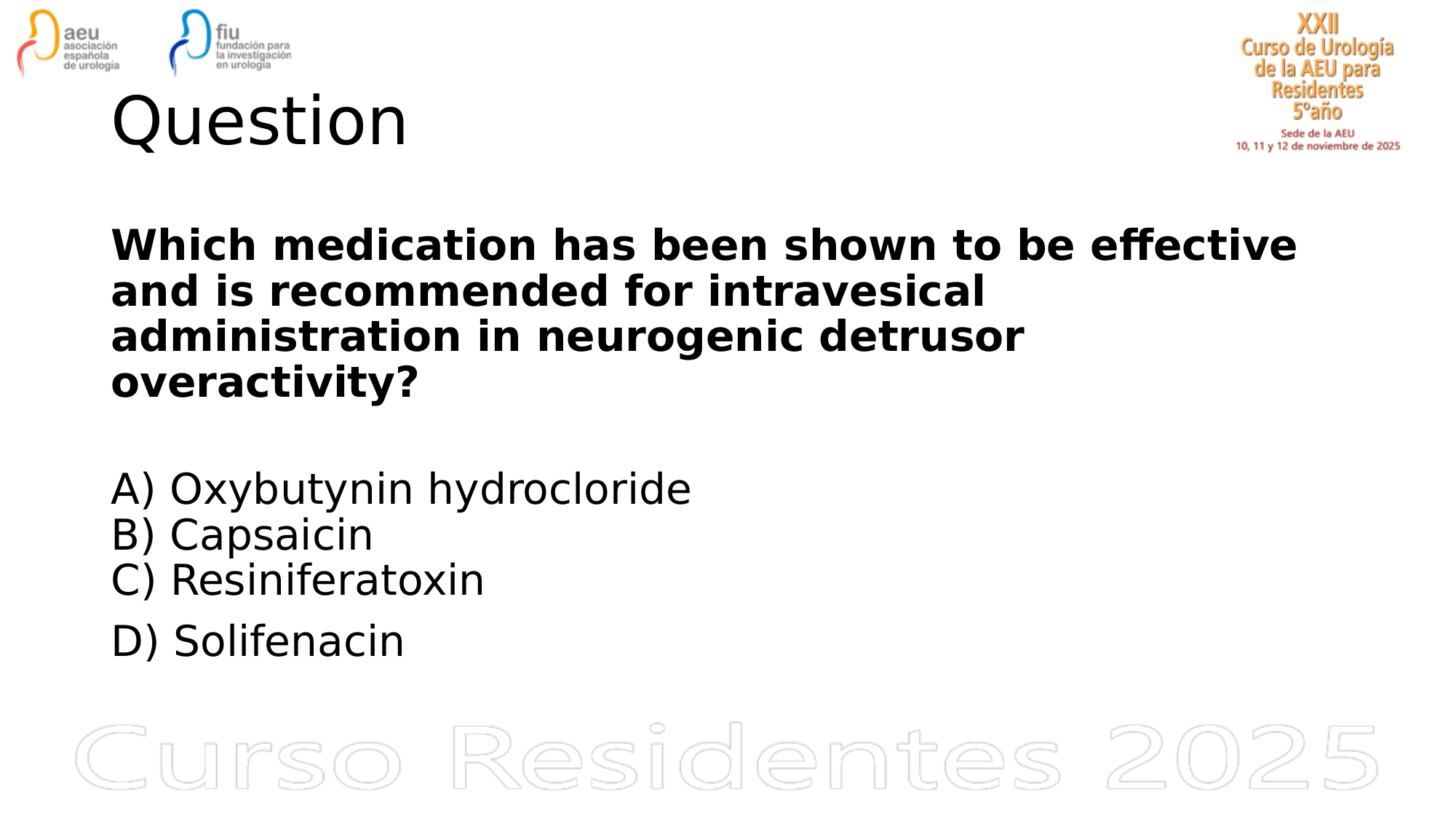

# Question
Which medication has been shown to be effective and is recommended for intravesical administration in neurogenic detrusor overactivity?
A) Oxybutynin hydrocloride
B) Capsaicin
C) Resiniferatoxin
D) Solifenacin